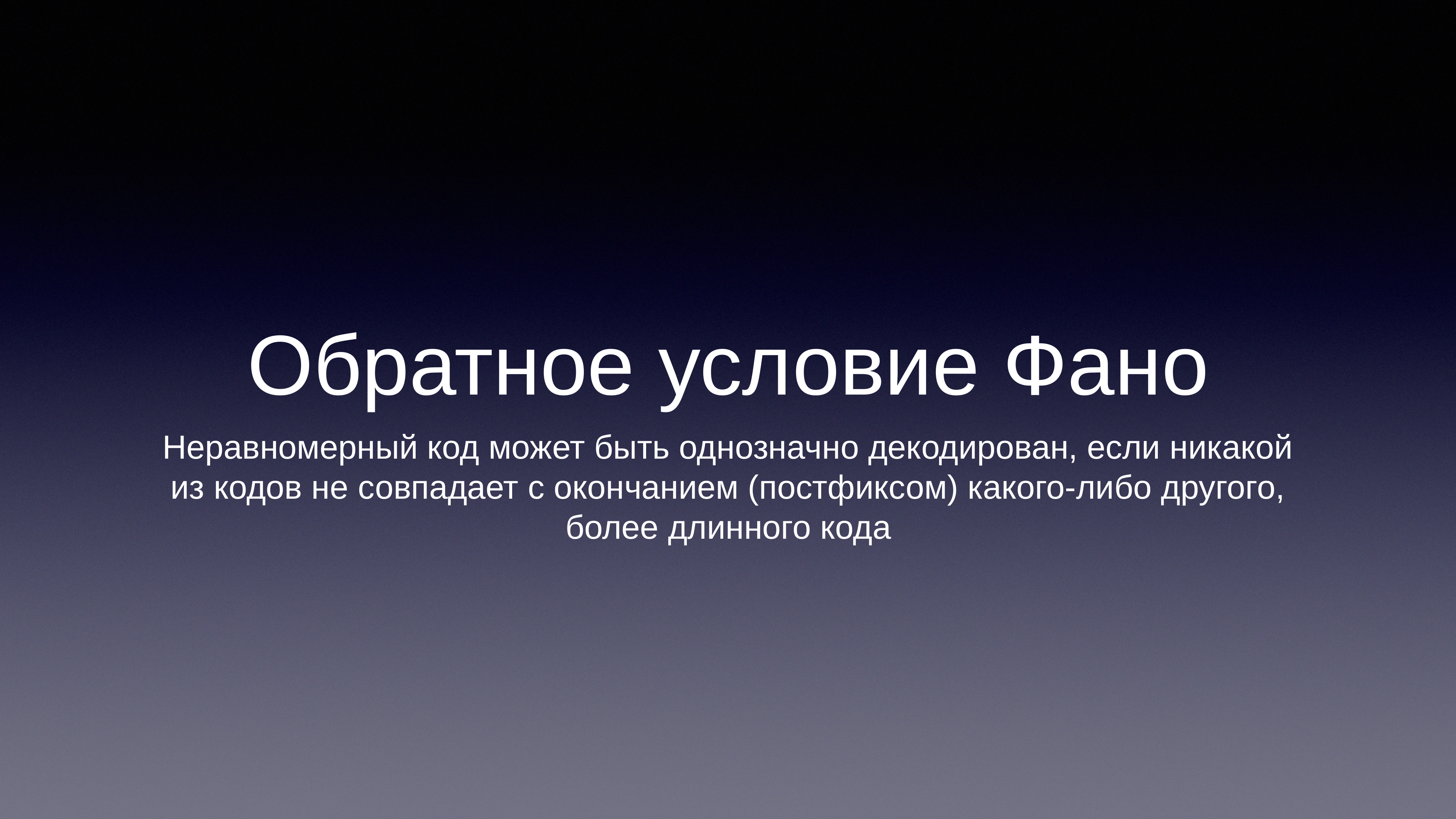

# Обратное условие Фано
Неравномерный код может быть однозначно декодирован, если никакой из кодов не совпадает с окончанием (постфиксом) какого-либо другого, более длинного кода